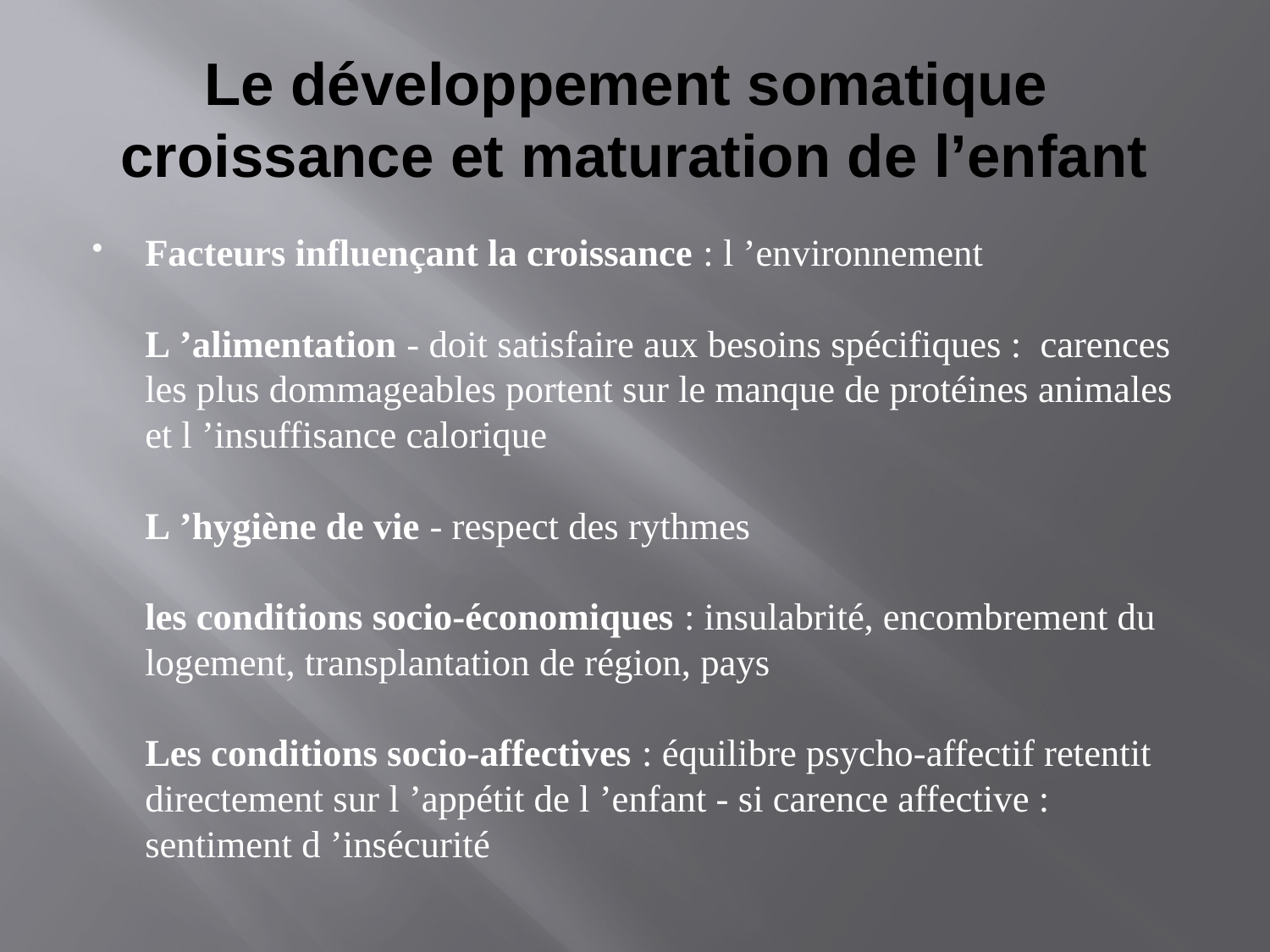

# Le développement somatique croissance et maturation de l’enfant
Facteurs influençant la croissance : l ’environnement
L ’alimentation - doit satisfaire aux besoins spécifiques :  carences les plus dommageables portent sur le manque de protéines animales et l ’insuffisance calorique
L ’hygiène de vie - respect des rythmes
les conditions socio-économiques : insulabrité, encombrement du logement, transplantation de région, pays
Les conditions socio-affectives : équilibre psycho-affectif retentit directement sur l ’appétit de l ’enfant - si carence affective : sentiment d ’insécurité